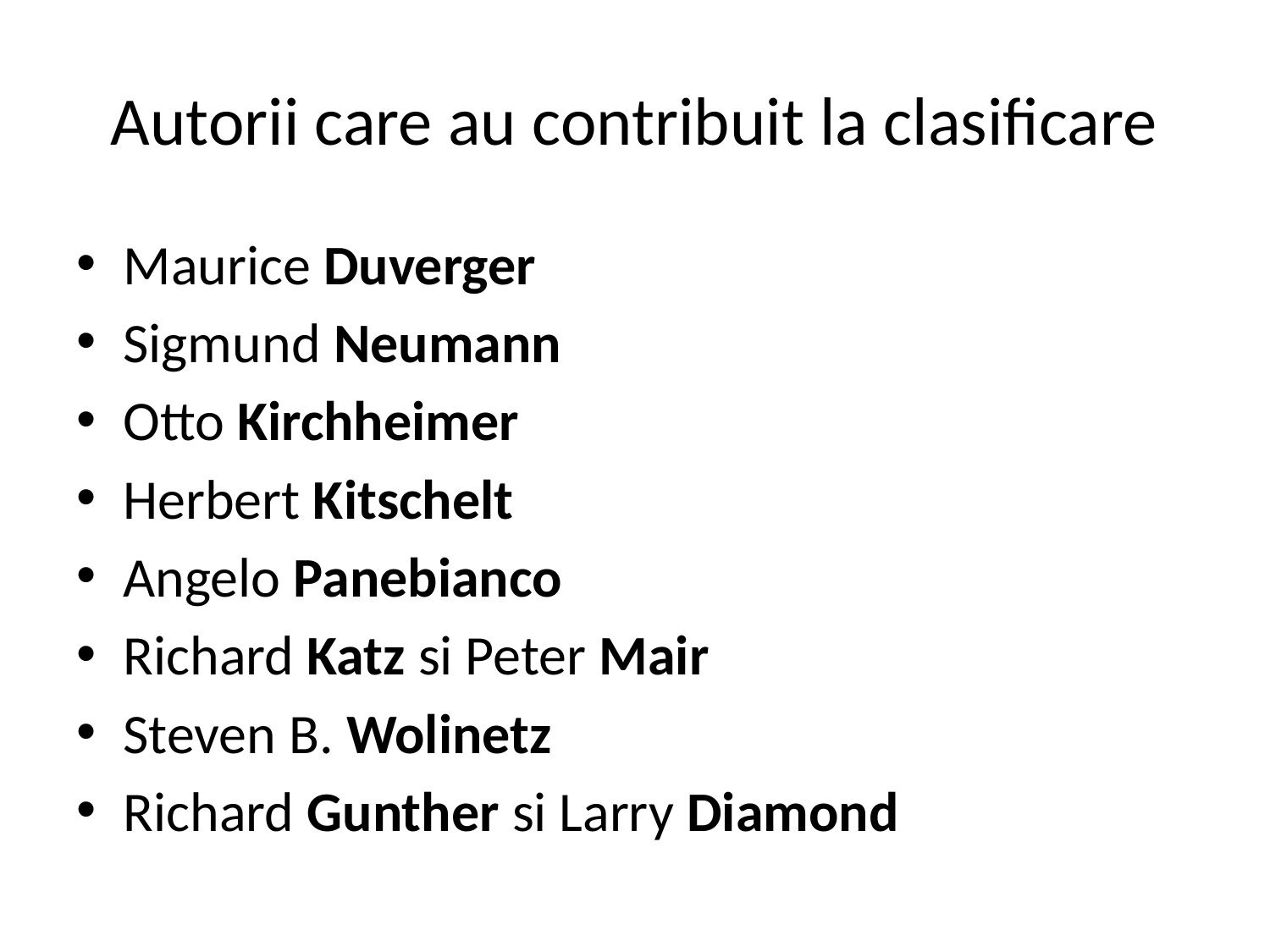

# Autorii care au contribuit la clasificare
Maurice Duverger
Sigmund Neumann
Otto Kirchheimer
Herbert Kitschelt
Angelo Panebianco
Richard Katz si Peter Mair
Steven B. Wolinetz
Richard Gunther si Larry Diamond